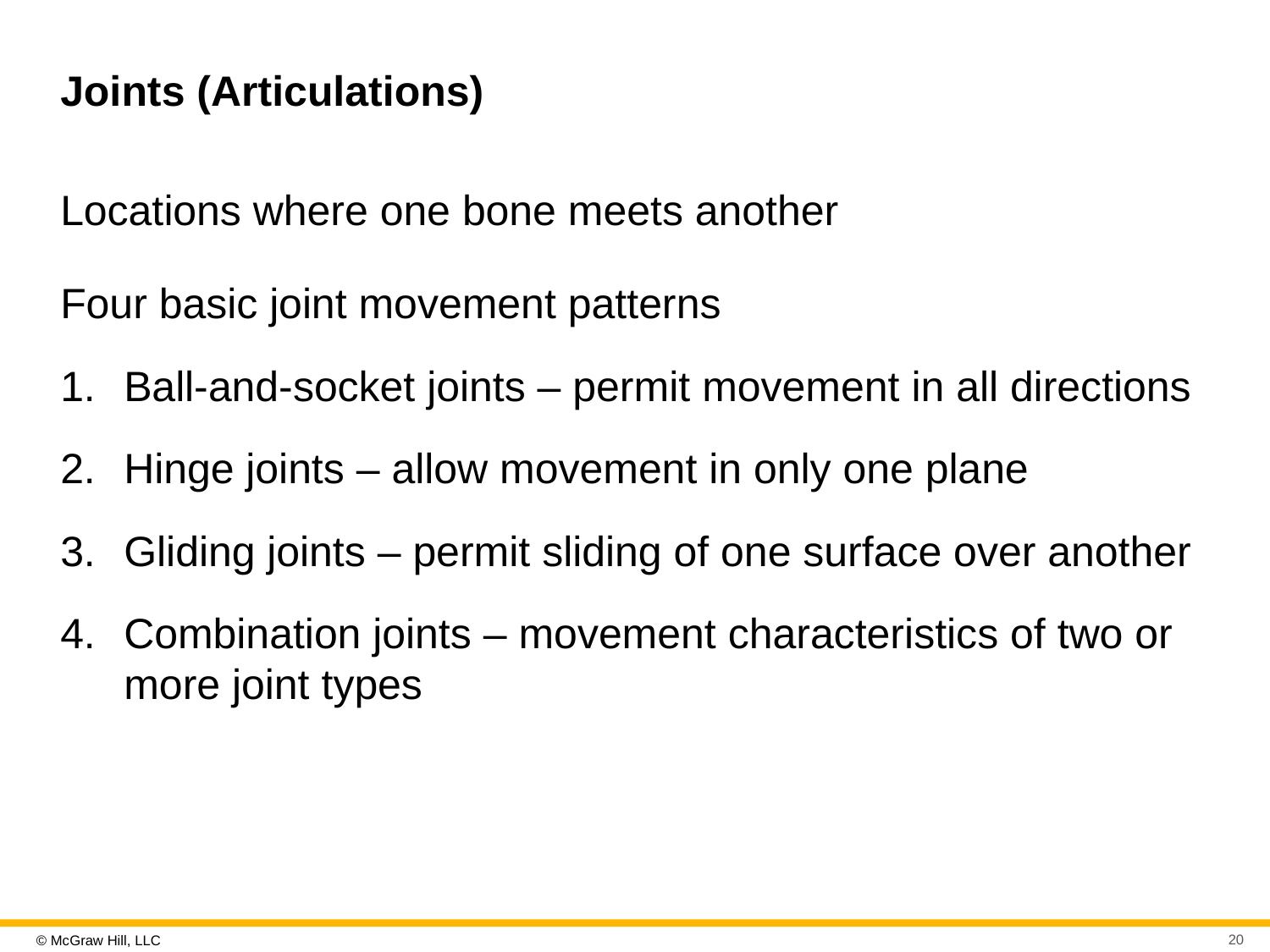

# Joints (Articulations)
Locations where one bone meets another
Four basic joint movement patterns
Ball-and-socket joints – permit movement in all directions
Hinge joints – allow movement in only one plane
Gliding joints – permit sliding of one surface over another
Combination joints – movement characteristics of two or more joint types
20